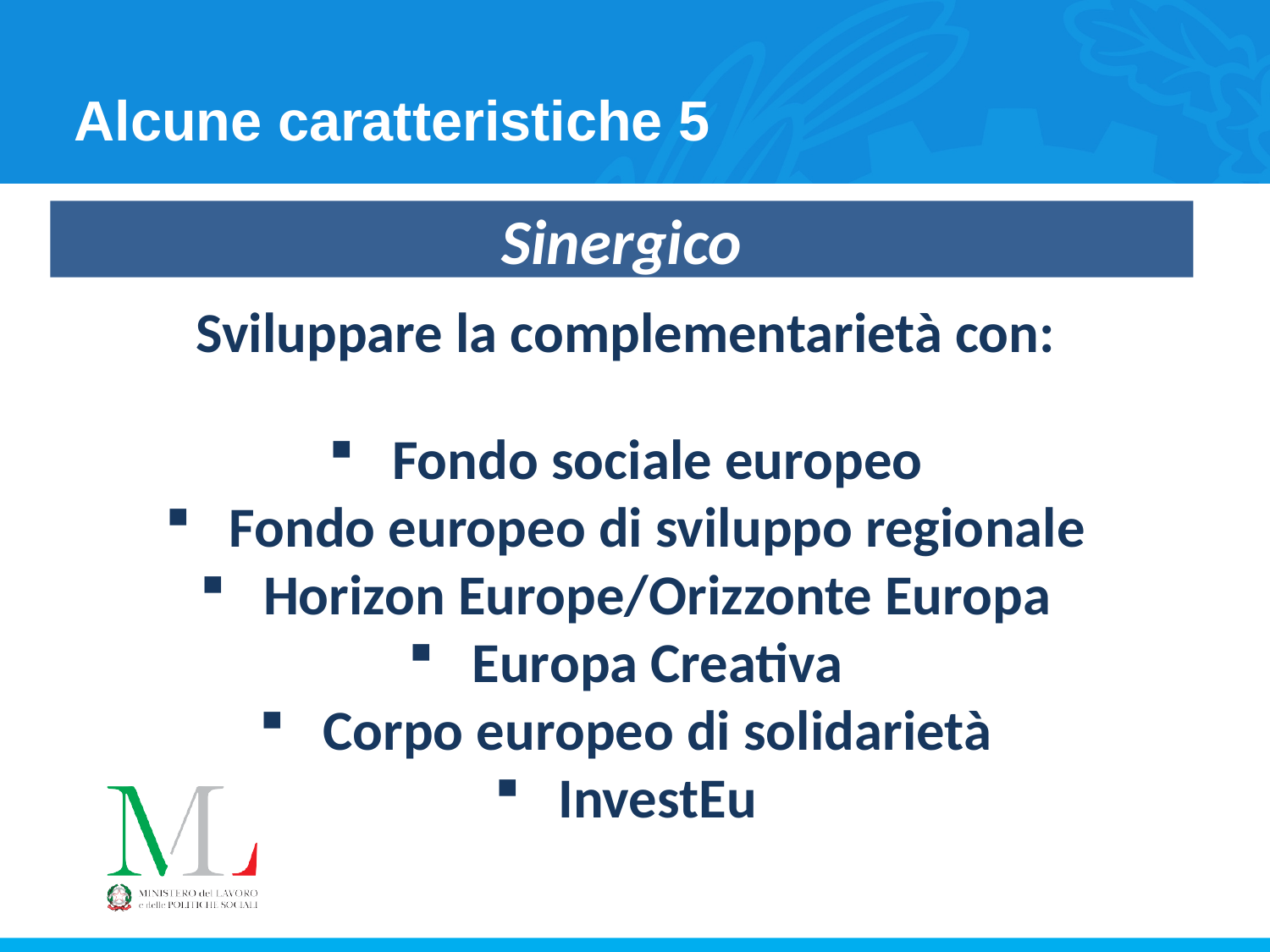

# Alcune caratteristiche 5
Sinergico
Sviluppare la complementarietà con:

Fondo sociale europeo
Fondo europeo di sviluppo regionale
Horizon Europe/Orizzonte Europa
Europa Creativa
Corpo europeo di solidarietà
InvestEu